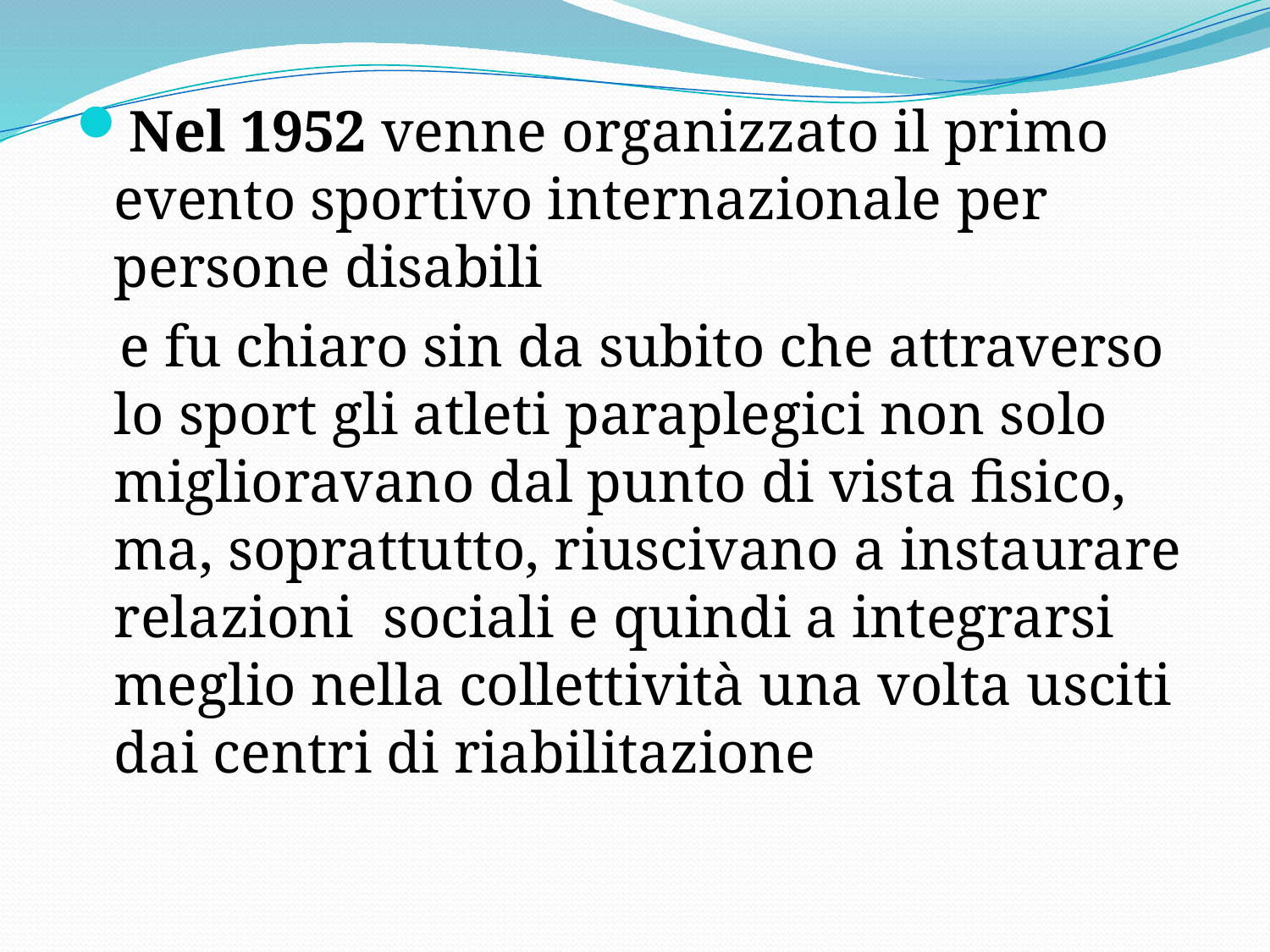

Nel 1952 venne organizzato il primo evento sportivo internazionale per persone disabili
   e fu chiaro sin da subito che attraverso lo sport gli atleti paraplegici non solo miglioravano dal punto di vista fisico, ma, soprattutto, riuscivano a instaurare relazioni  sociali e quindi a integrarsi meglio nella collettività una volta usciti dai centri di riabilitazione
#